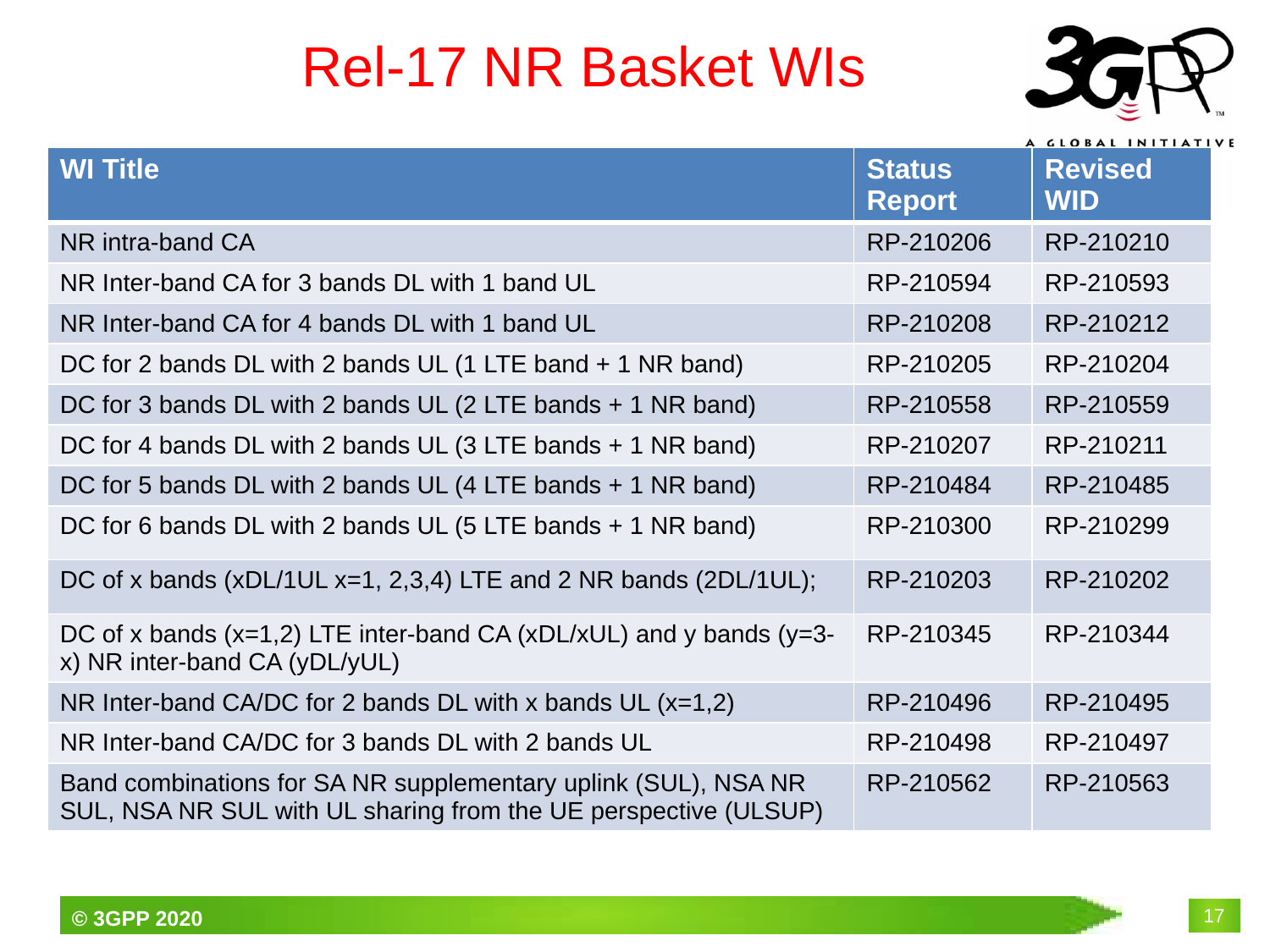

# Rel-17 NR Basket WIs

| WI Title | Status Report | Revised WID |
| --- | --- | --- |
| NR intra-band CA | RP-210206 | RP-210210 |
| NR Inter-band CA for 3 bands DL with 1 band UL | RP-210594 | RP-210593 |
| NR Inter-band CA for 4 bands DL with 1 band UL | RP-210208 | RP-210212 |
| DC for 2 bands DL with 2 bands UL (1 LTE band + 1 NR band) | RP-210205 | RP-210204 |
| DC for 3 bands DL with 2 bands UL (2 LTE bands + 1 NR band) | RP-210558 | RP-210559 |
| DC for 4 bands DL with 2 bands UL (3 LTE bands + 1 NR band) | RP-210207 | RP-210211 |
| DC for 5 bands DL with 2 bands UL (4 LTE bands + 1 NR band) | RP-210484 | RP-210485 |
| DC for 6 bands DL with 2 bands UL (5 LTE bands + 1 NR band) | RP‑210300 | RP‑210299 |
| DC of x bands (xDL/1UL x=1, 2,3,4) LTE and 2 NR bands (2DL/1UL); | RP-210203 | RP-210202 |
| DC of x bands (x=1,2) LTE inter-band CA (xDL/xUL) and y bands (y=3-x) NR inter-band CA (yDL/yUL) | RP-210345 | RP-210344 |
| NR Inter-band CA/DC for 2 bands DL with x bands UL (x=1,2) | RP-210496 | RP-210495 |
| NR Inter-band CA/DC for 3 bands DL with 2 bands UL | RP-210498 | RP-210497 |
| Band combinations for SA NR supplementary uplink (SUL), NSA NR SUL, NSA NR SUL with UL sharing from the UE perspective (ULSUP) | RP-210562 | RP-210563 |
17